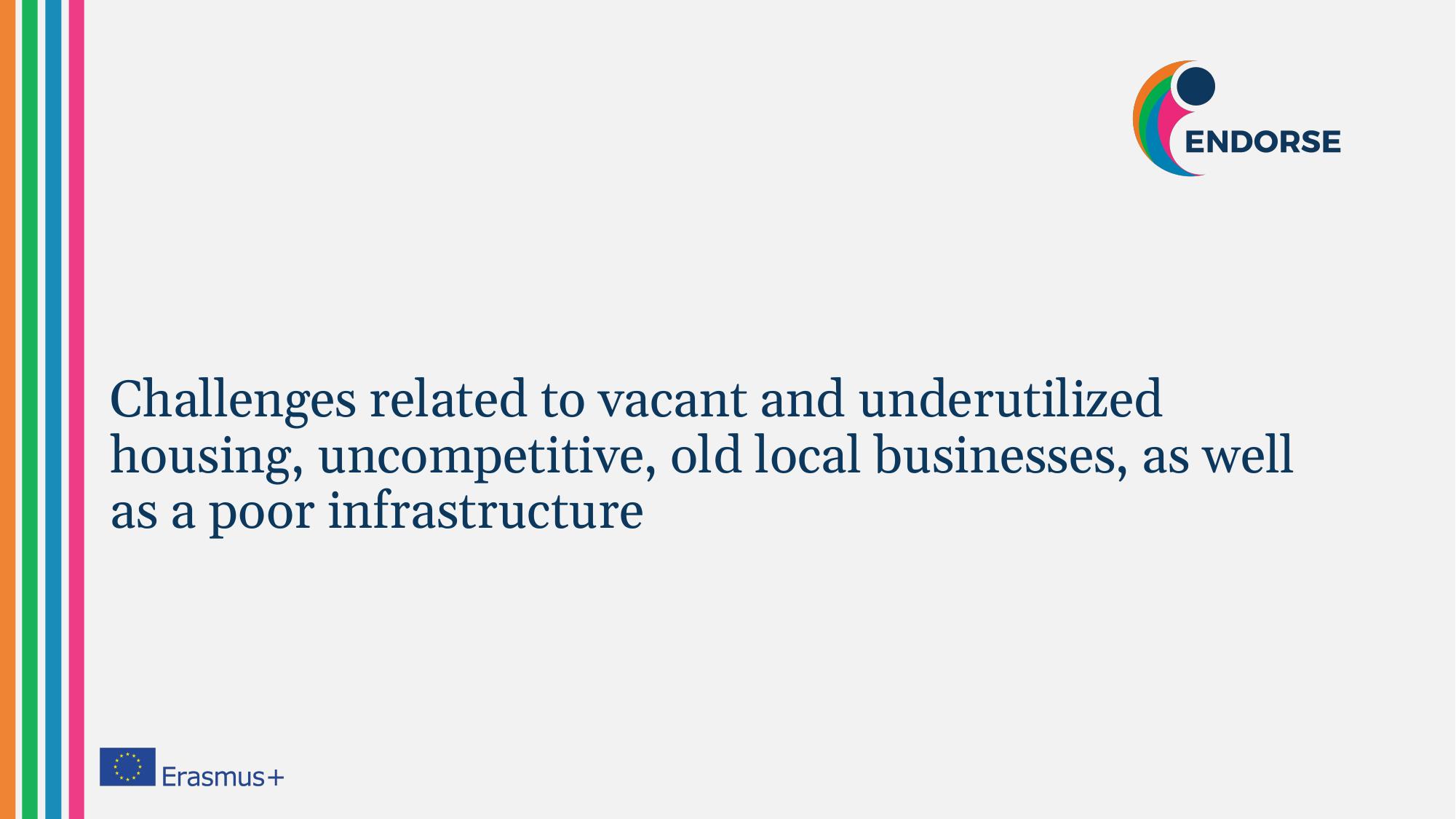

# Challenges related to vacant and underutilized housing, uncompetitive, old local businesses, as well as a poor infrastructure